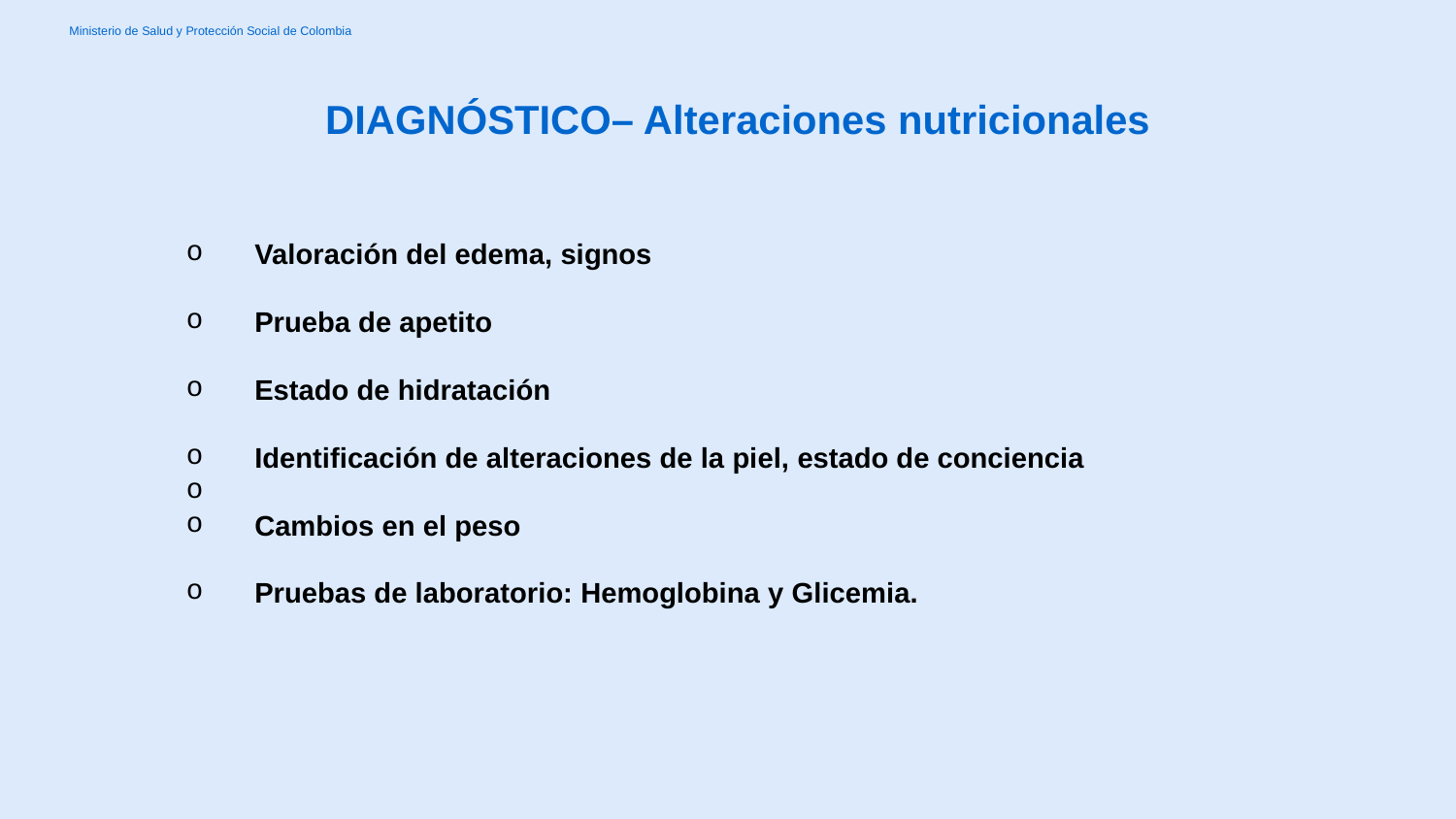

DIAGNÓSTICO– Alteraciones nutricionales
Valoración del edema, signos

Prueba de apetito

Estado de hidratación

Identificación de alteraciones de la piel, estado de conciencia

Cambios en el peso

Pruebas de laboratorio: Hemoglobina y Glicemia.